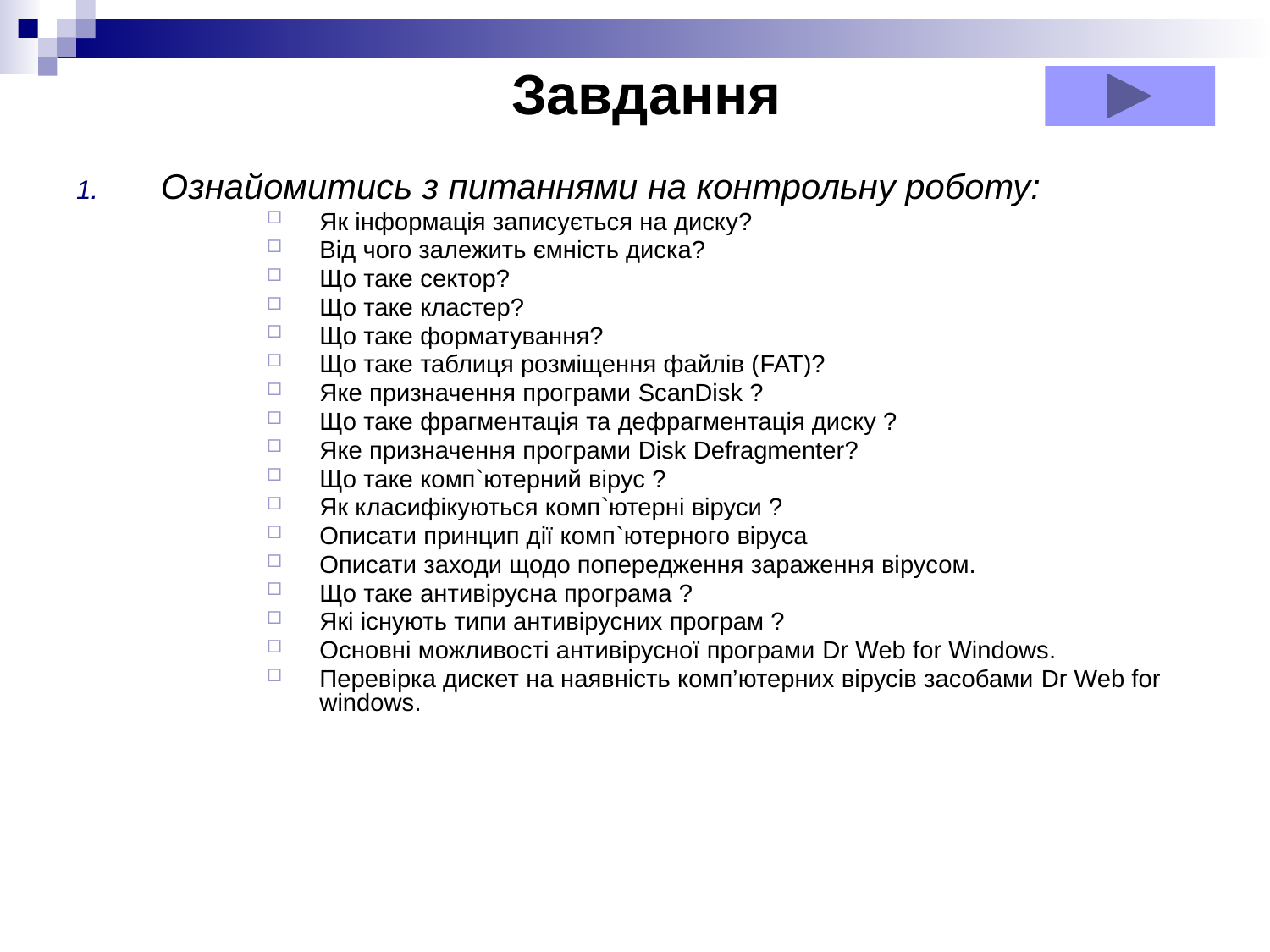

# Завдання

Ознайомитись з питаннями на контрольну роботу:
Як інформація записується на диску?
Від чого залежить ємність диска?
Що таке сектор?
Що таке кластер?
Що таке форматування?
Що таке таблиця розміщення файлів (FAT)?
Яке призначення програми ScanDisk ?
Що таке фрагментація та дефрагментація диску ?
Яке призначення програми Disk Defragmenter?
Що таке комп`ютерний вірус ?
Як класифікуються комп`ютерні віруси ?
Описати принцип дії комп`ютерного віруса
Описати заходи щодо попередження зараження вірусом.
Що таке антивірусна програма ?
Які існують типи антивірусних програм ?
Основні можливості антивірусної програми Dr Web for Windows.
Перевірка дискет на наявність комп’ютерних вірусів засобами Dr Web for windows.